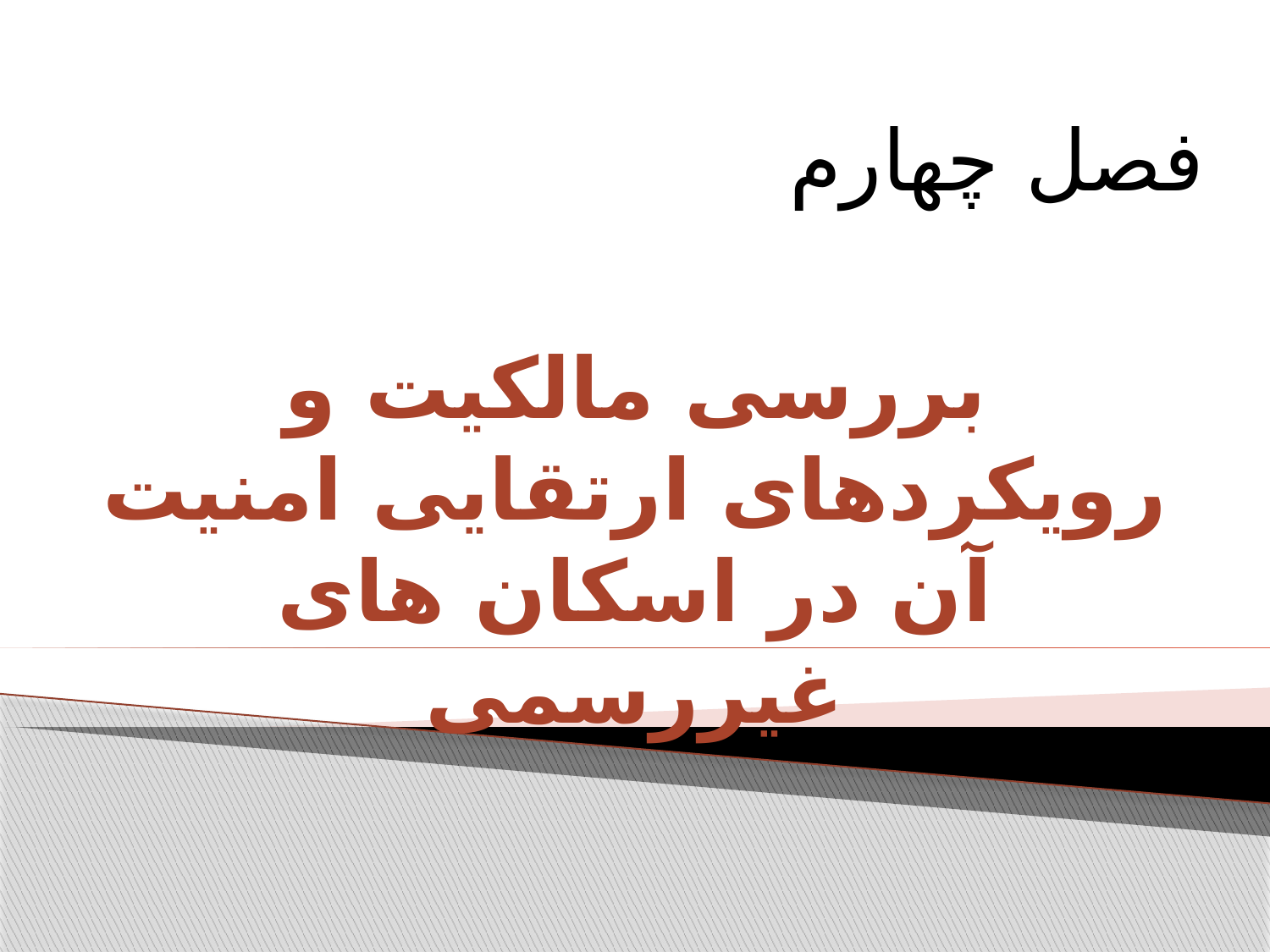

فصل چهارم
بررسی مالکیت و رویکردهای ارتقایی امنیت آن در اسکان های غیررسمی